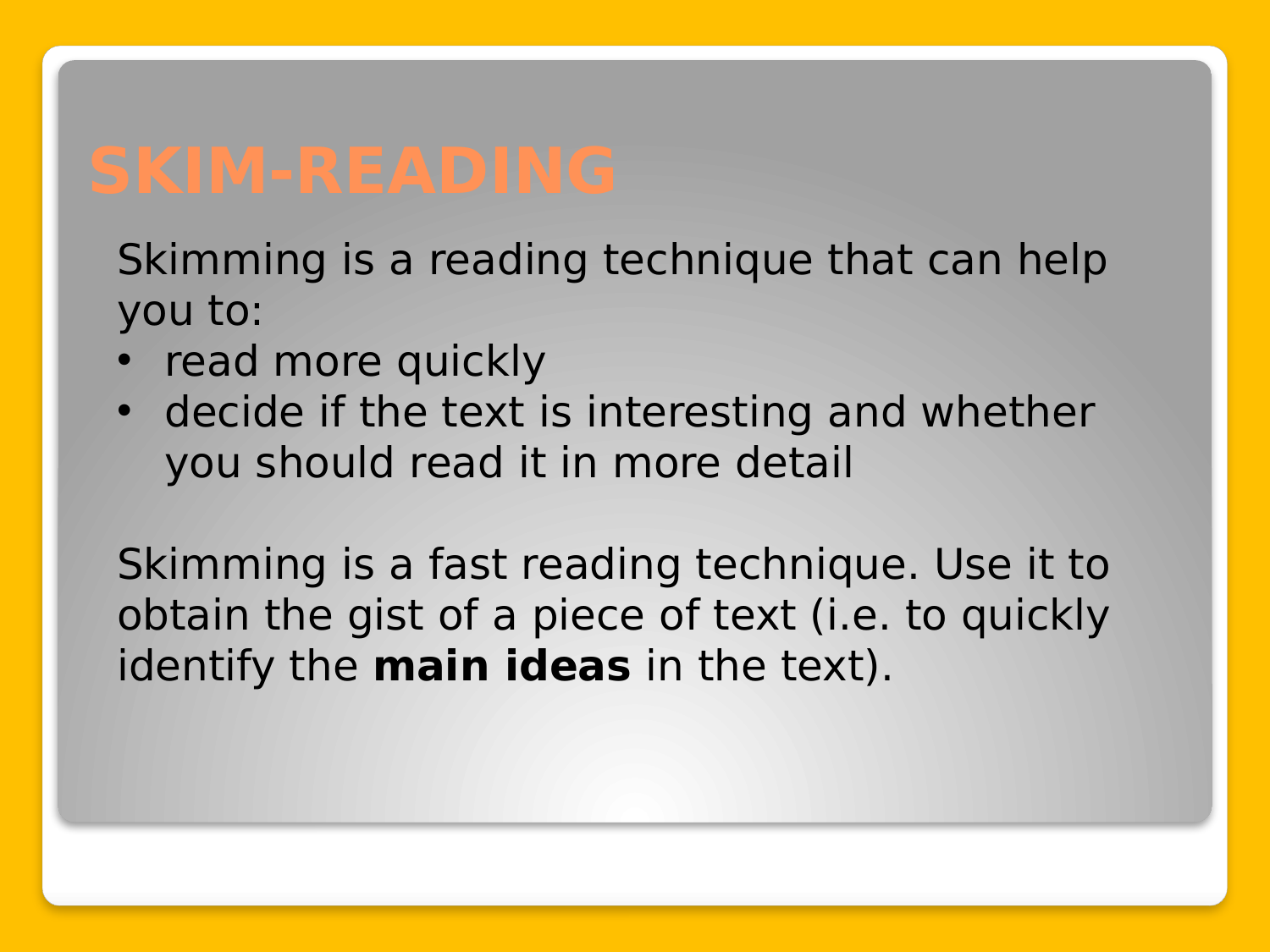

# SKIM-READING
Skimming is a reading technique that can help you to:
read more quickly
decide if the text is interesting and whether you should read it in more detail

Skimming is a fast reading technique. Use it to obtain the gist of a piece of text (i.e. to quickly identify the main ideas in the text).